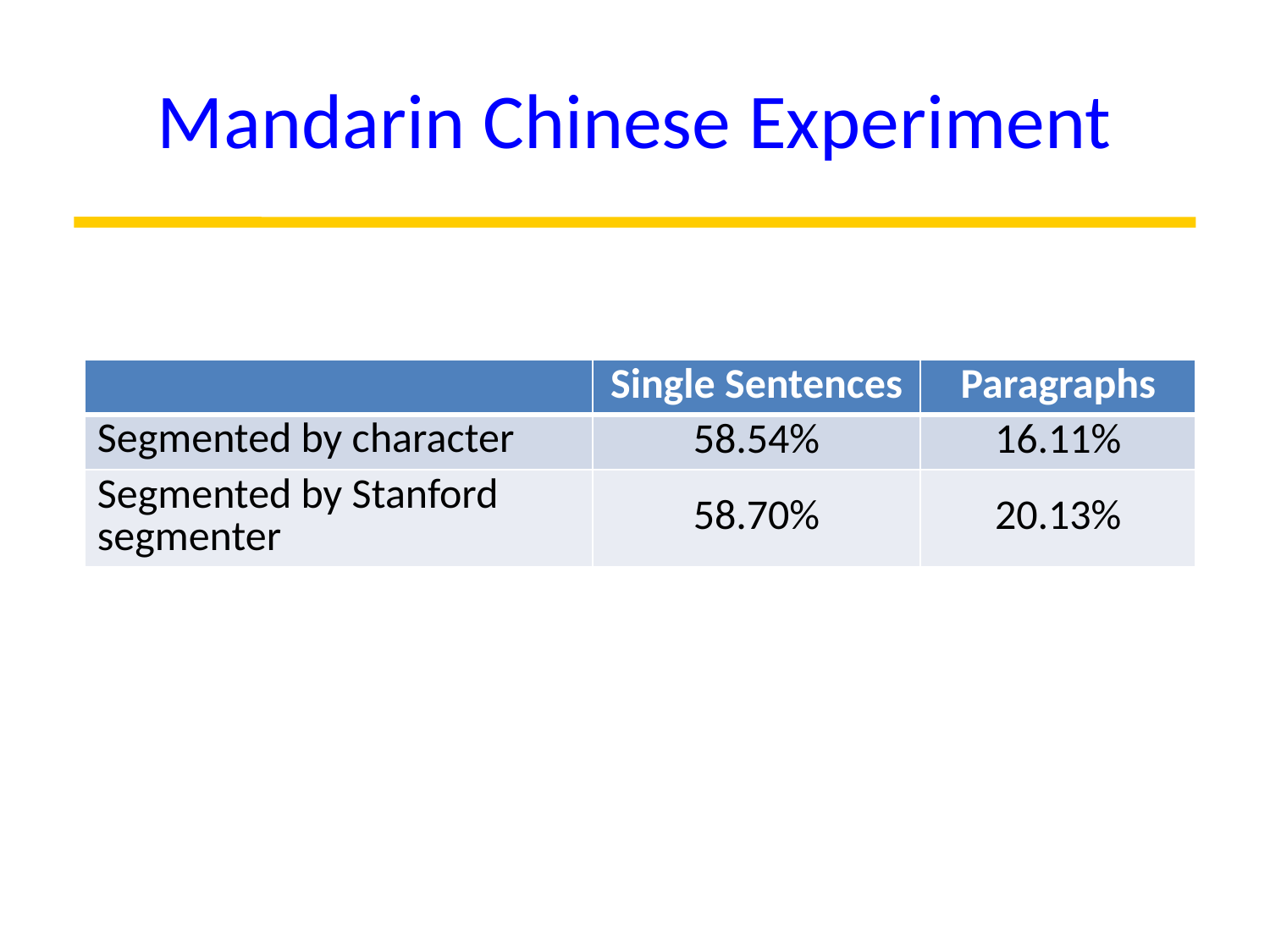

# Mandarin Chinese Experiment

|  | Single Sentences | Paragraphs |
| --- | --- | --- |
| Segmented by character | 58.54% | 16.11% |
| Segmented by Stanford segmenter | 58.70% | 20.13% |